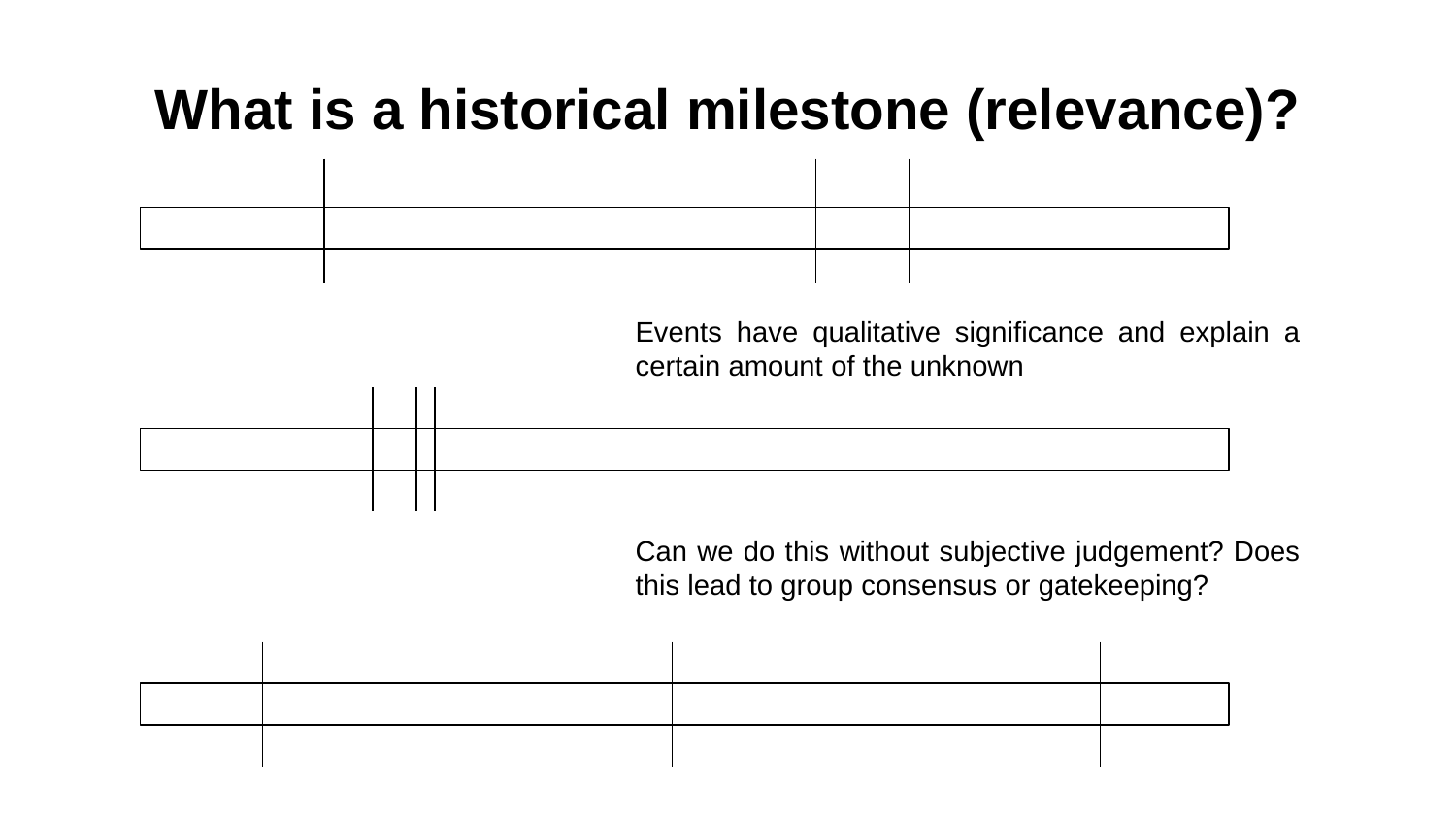

What is a historical milestone (relevance)?

Events have qualitative significance and explain a certain amount of the unknown

Can we do this without subjective judgement? Does this lead to group consensus or gatekeeping?